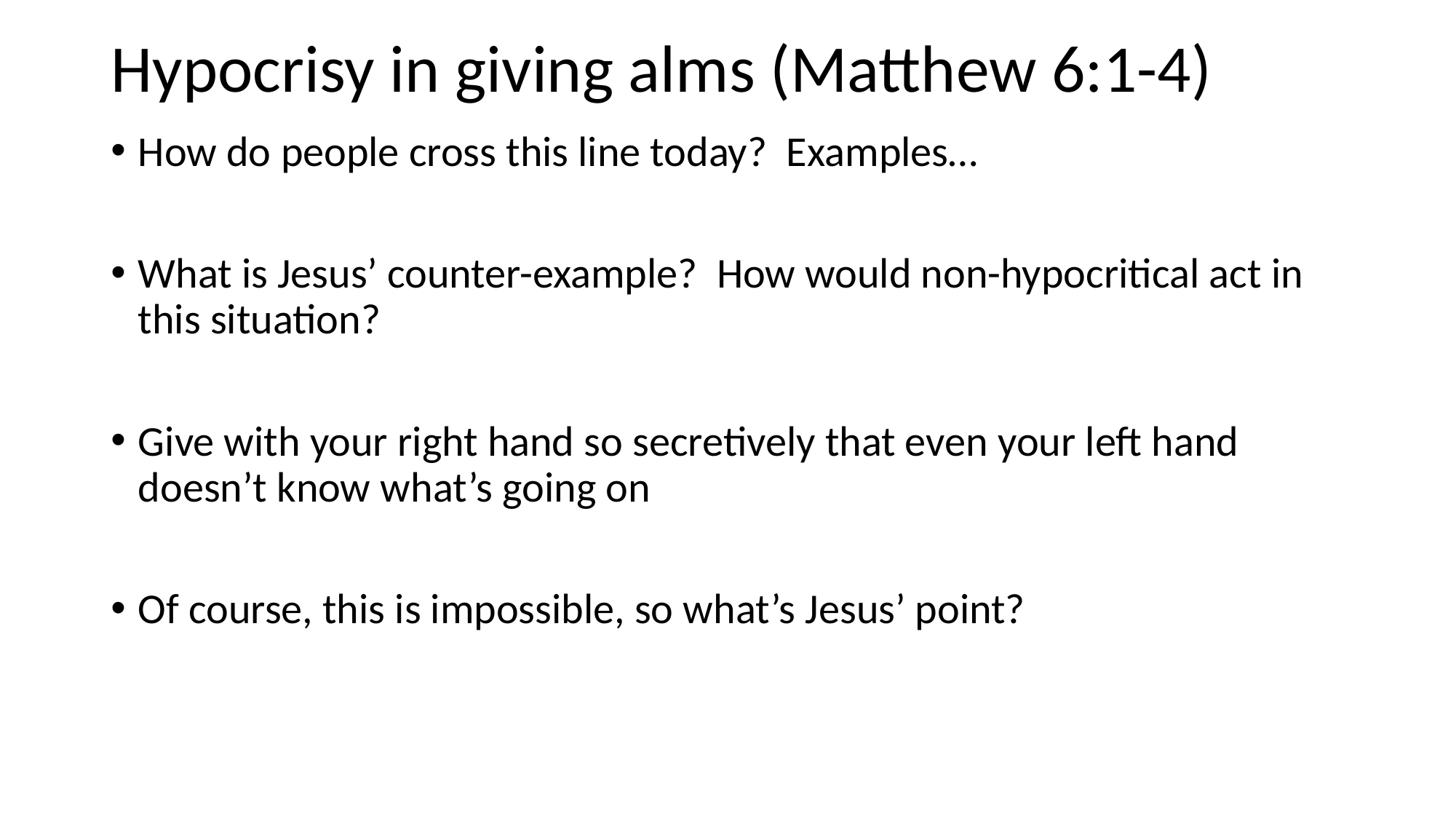

# Hypocrisy in giving alms (Matthew 6:1-4)
How do people cross this line today?  Examples…

What is Jesus’ counter-example?  How would non-hypocritical act in this situation?

Give with your right hand so secretively that even your left hand doesn’t know what’s going on

Of course, this is impossible, so what’s Jesus’ point?